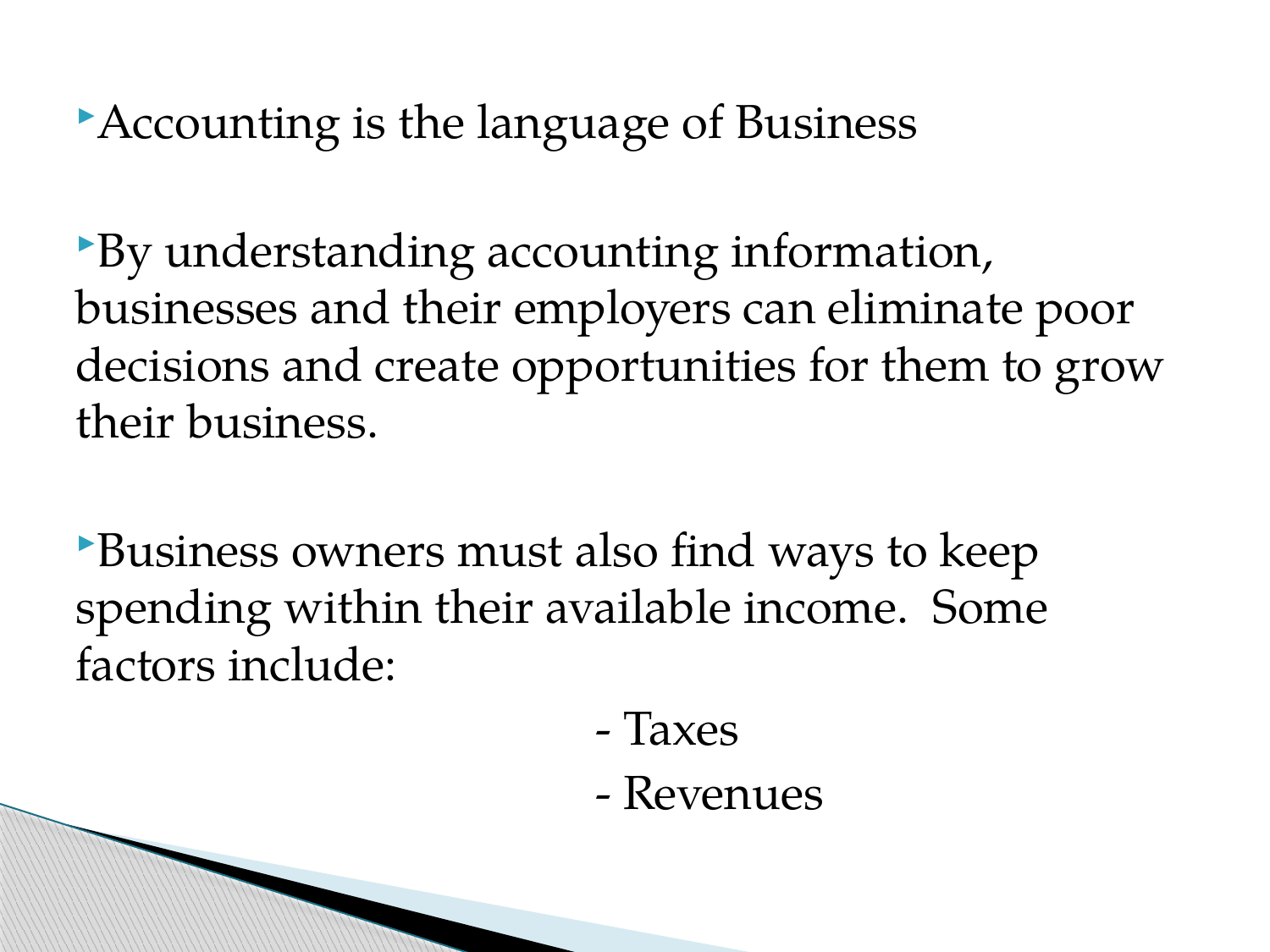

Accounting is the language of Business

By understanding accounting information, businesses and their employers can eliminate poor decisions and create opportunities for them to grow their business.

Business owners must also find ways to keep spending within their available income.  Some factors include:
				 - Taxes
				 - Revenues